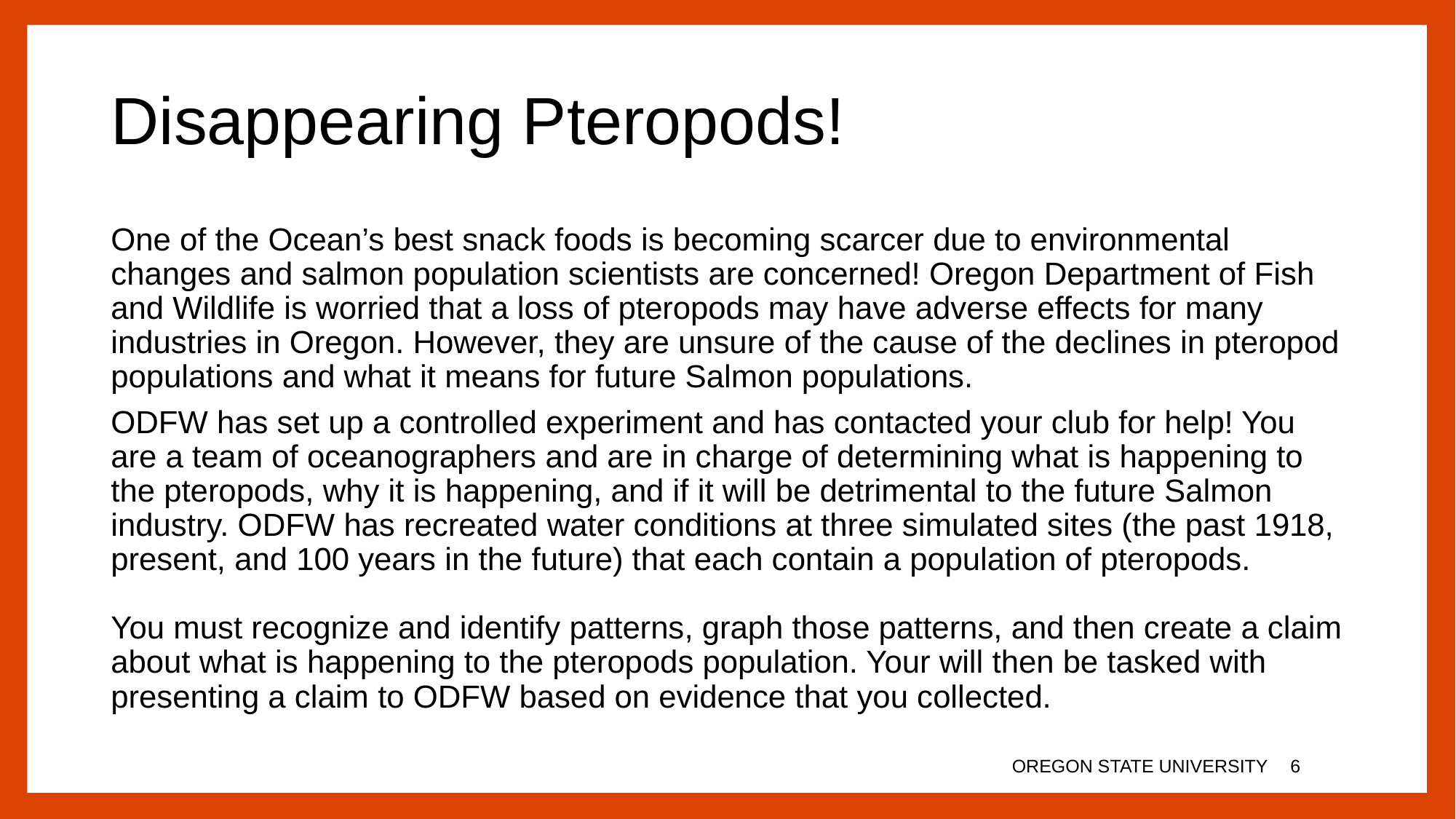

# Disappearing Pteropods!
One of the Ocean’s best snack foods is becoming scarcer due to environmental changes and salmon population scientists are concerned! Oregon Department of Fish and Wildlife is worried that a loss of pteropods may have adverse effects for many industries in Oregon. However, they are unsure of the cause of the declines in pteropod populations and what it means for future Salmon populations.
ODFW has set up a controlled experiment and has contacted your club for help! You are a team of oceanographers and are in charge of determining what is happening to the pteropods, why it is happening, and if it will be detrimental to the future Salmon industry. ODFW has recreated water conditions at three simulated sites (the past 1918, present, and 100 years in the future) that each contain a population of pteropods.
You must recognize and identify patterns, graph those patterns, and then create a claim about what is happening to the pteropods population. Your will then be tasked with presenting a claim to ODFW based on evidence that you collected.
OREGON STATE UNIVERSITY
6